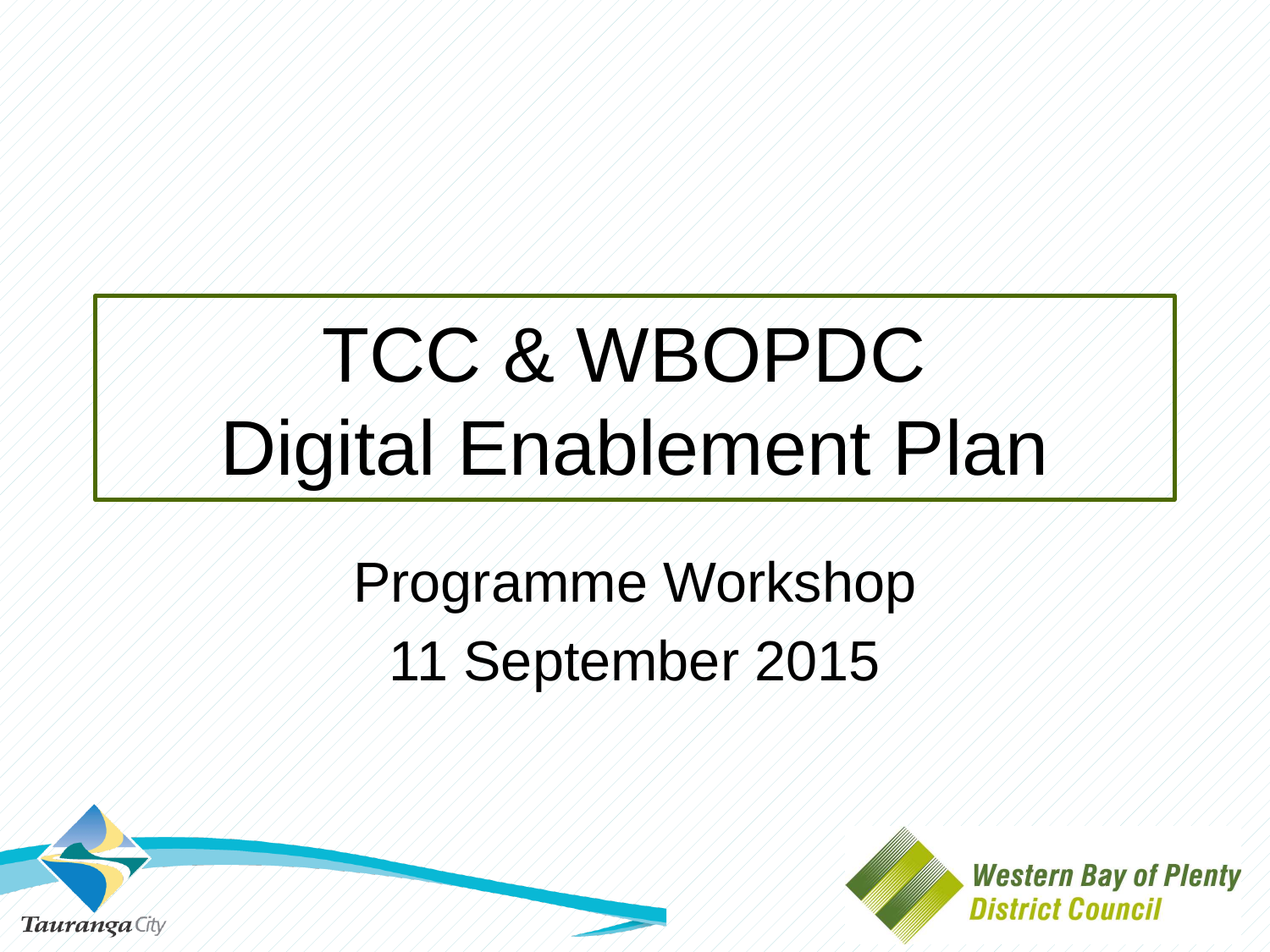

# TCC & WBOPDC Digital Enablement Plan
Programme Workshop
11 September 2015